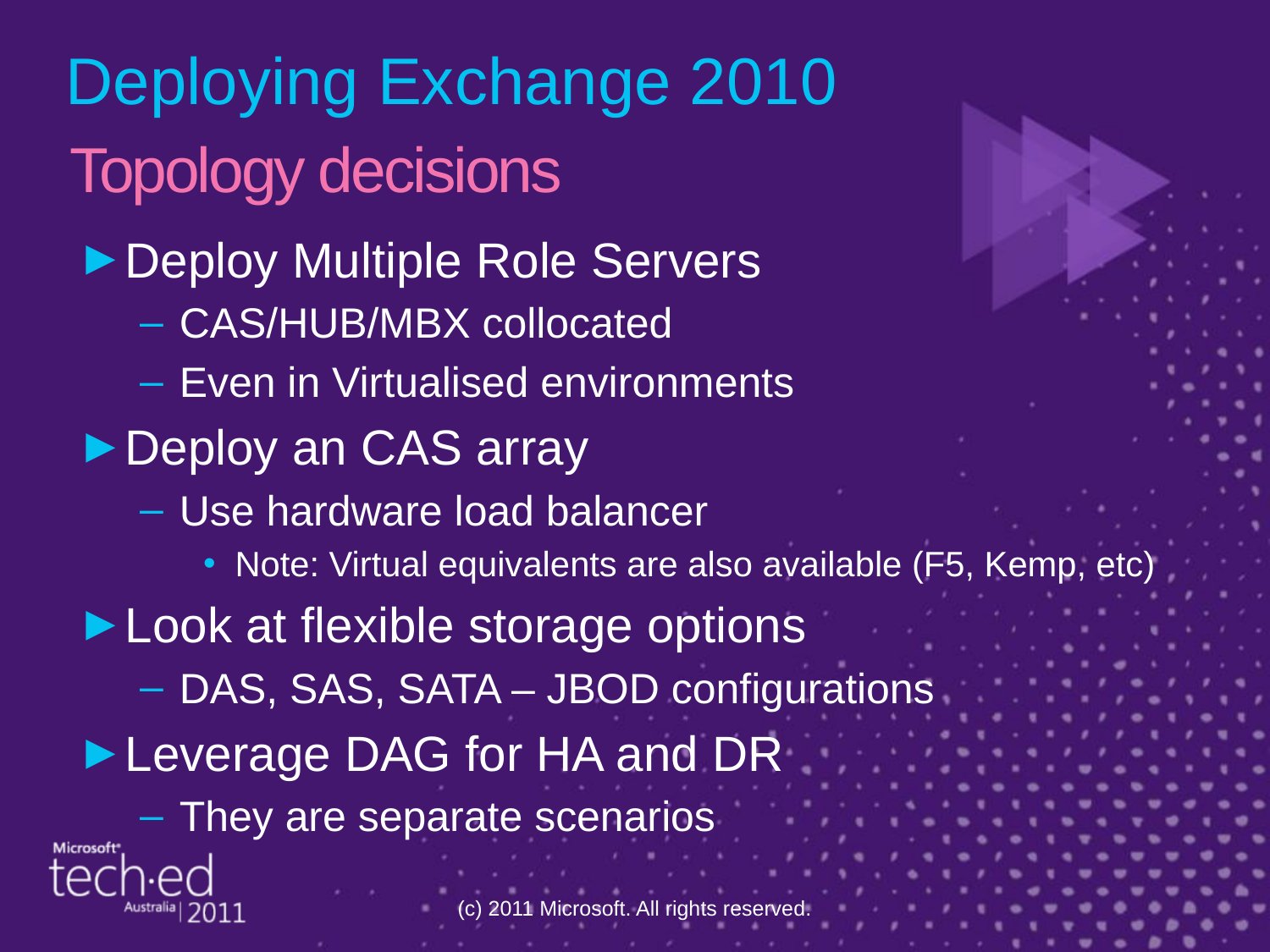

Deploying Exchange 2010
Topology decisions
Deploy Multiple Role Servers
CAS/HUB/MBX collocated
Even in Virtualised environments
Deploy an CAS array
Use hardware load balancer
Note: Virtual equivalents are also available (F5, Kemp, etc)
Look at flexible storage options
DAS, SAS, SATA – JBOD configurations
Leverage DAG for HA and DR
They are separate scenarios

(c) 2011 Microsoft. All rights reserved.